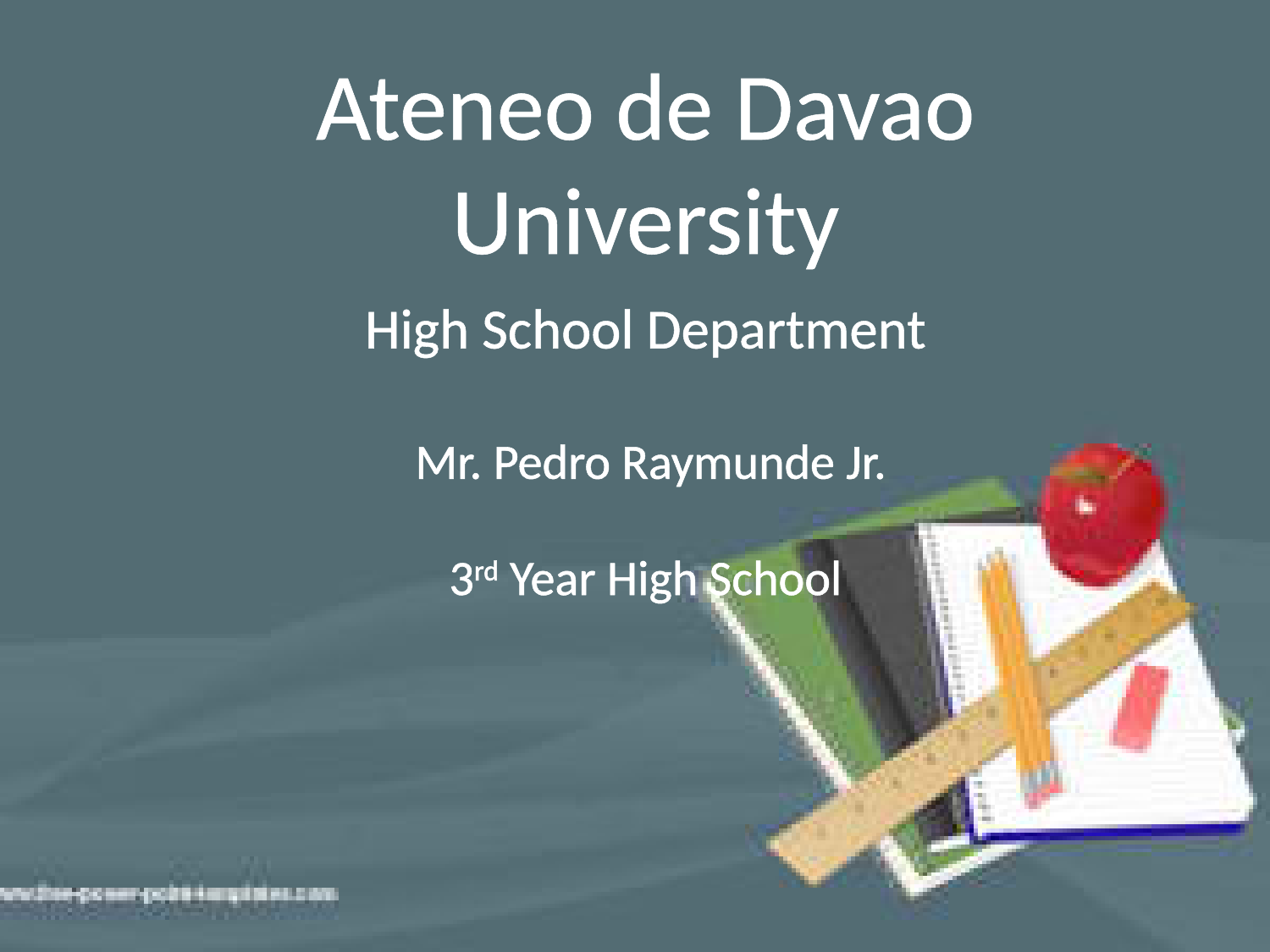

# Ateneo de Davao University
High School Department
Mr. Pedro Raymunde Jr.
3rd Year High School